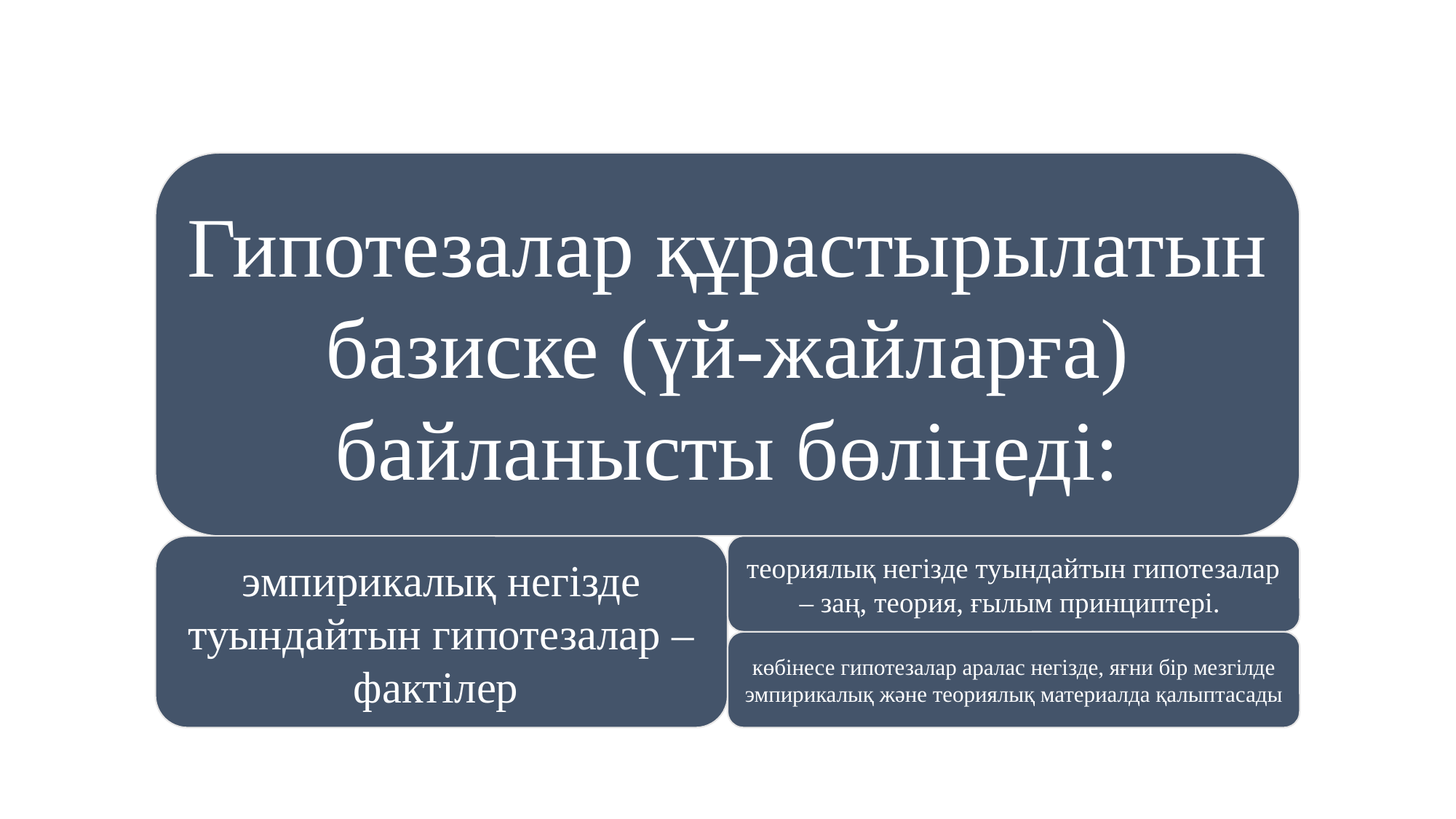

Гипотезалар құрастырылатын базиске (үй-жайларға) байланысты бөлінеді:
эмпирикалық негізде туындайтын гипотезалар – фактілер
теориялық негізде туындайтын гипотезалар – заң, теория, ғылым принциптері.
көбінесе гипотезалар аралас негізде, яғни бір мезгілде эмпирикалық және теориялық материалда қалыптасады